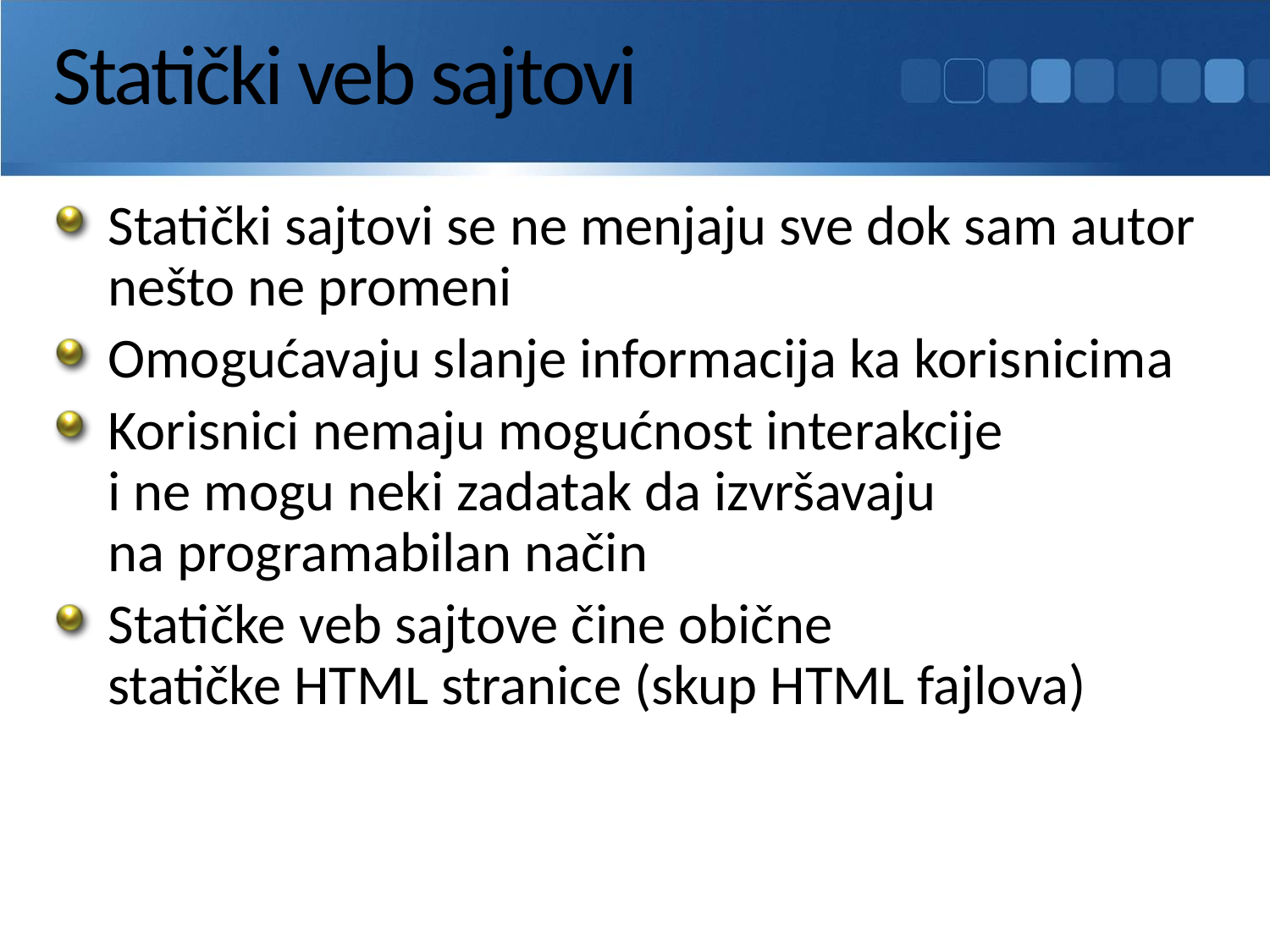

# Statički veb sajtovi
Statički sajtovi se ne menjaju sve dok sam autor nešto ne promeni
Omogućavaju slanje informacija ka korisnicima
Korisnici nemaju mogućnost interakcije
i ne mogu neki zadatak da izvršavaju
na programabilan način
Statičke veb sajtove čine obične
statičke HTML stranice (skup HTML fajlova)